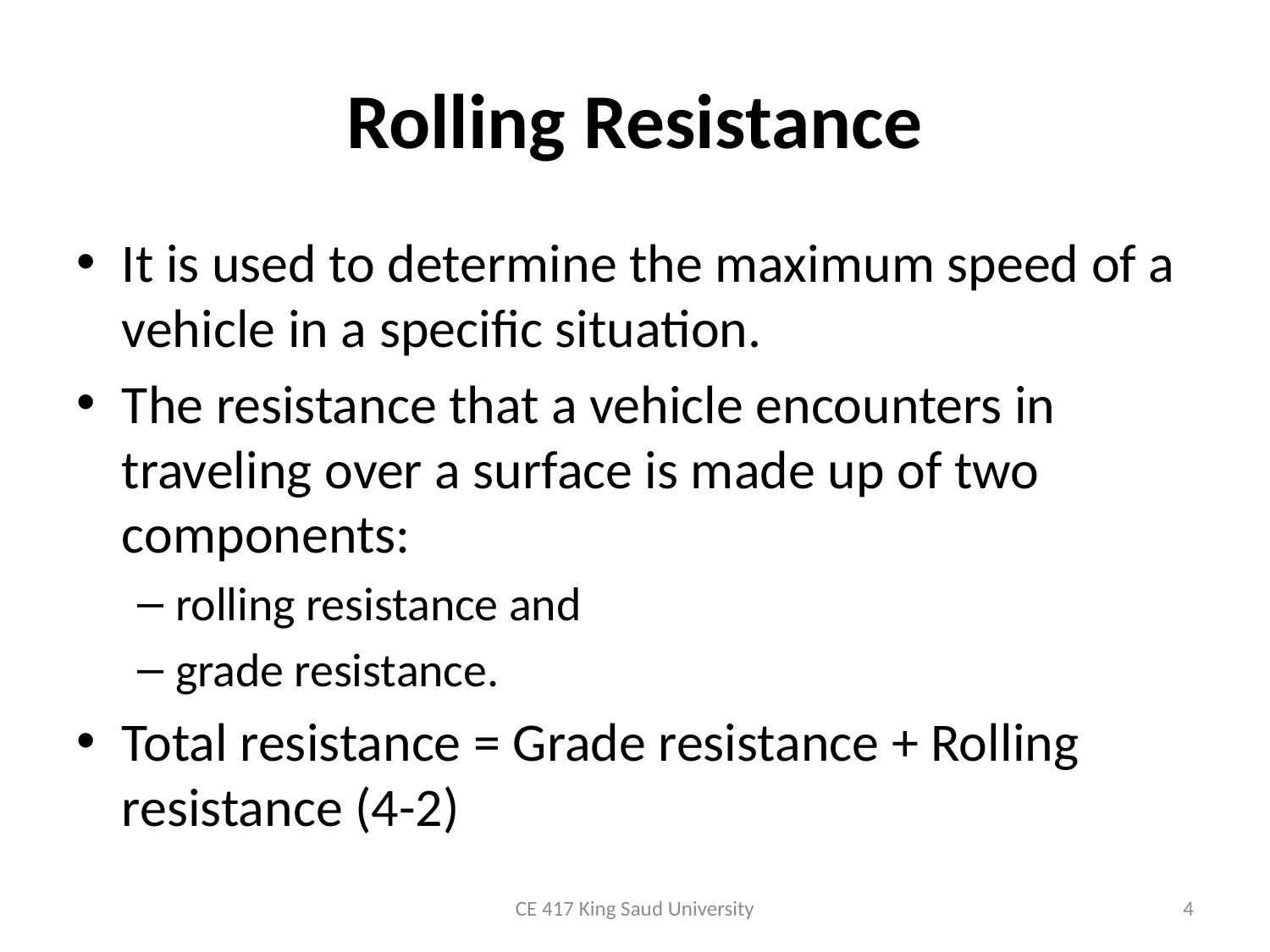

# Rolling Resistance
It is used to determine the maximum speed of a vehicle in a specific situation.
The resistance that a vehicle encounters in traveling over a surface is made up of two components:
rolling resistance and
grade resistance.
Total resistance = Grade resistance + Rolling resistance (4-2)
CE 417 King Saud University
4